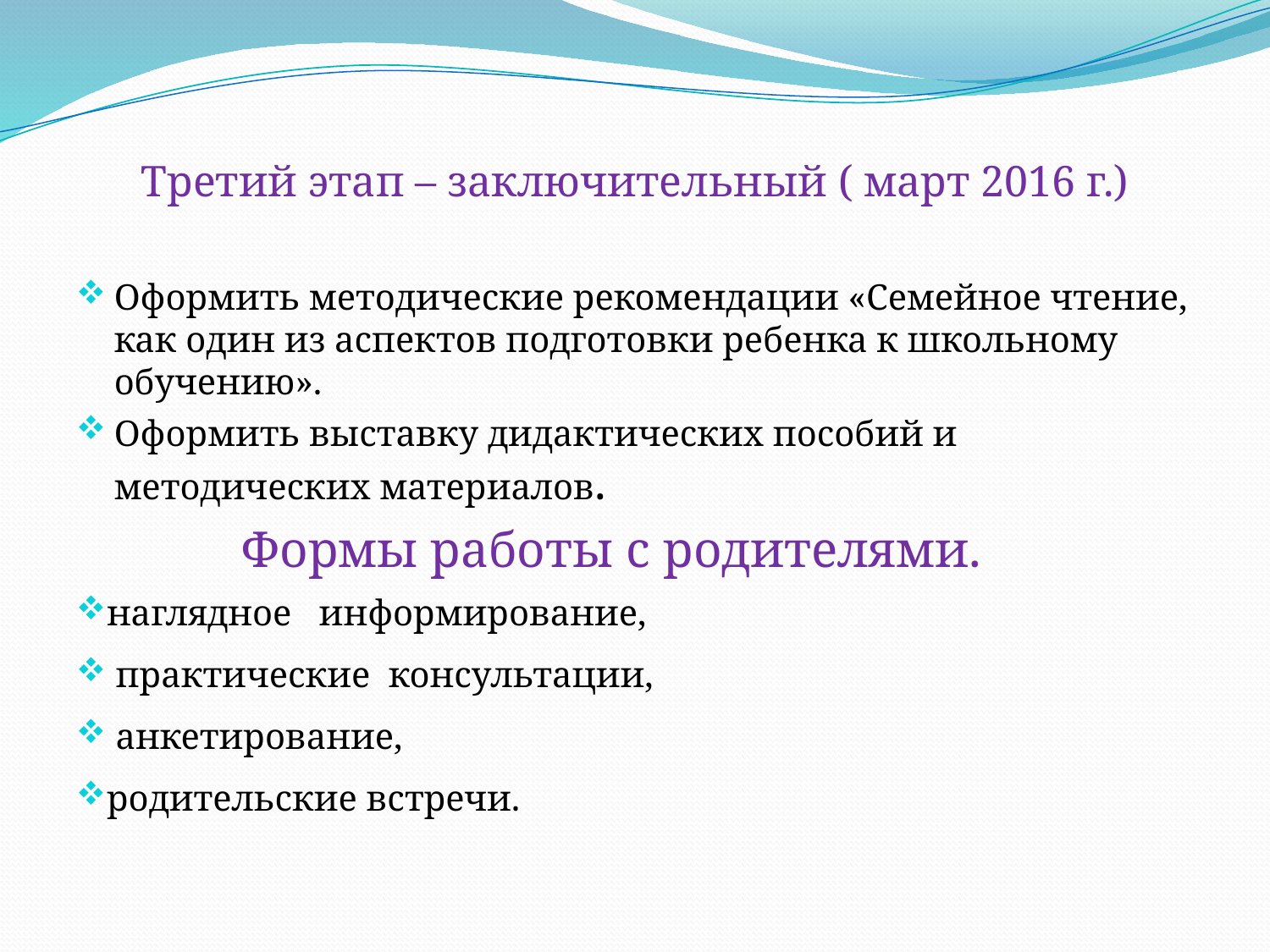

# Третий этап – заключительный ( март 2016 г.)
Оформить методические рекомендации «Семейное чтение, как один из аспектов подготовки ребенка к школьному обучению».
Оформить выставку дидактических пособий и методических материалов.
              Формы работы с родителями.
наглядное   информирование,
 практические  консультации,
 анкетирование,
родительские встречи.